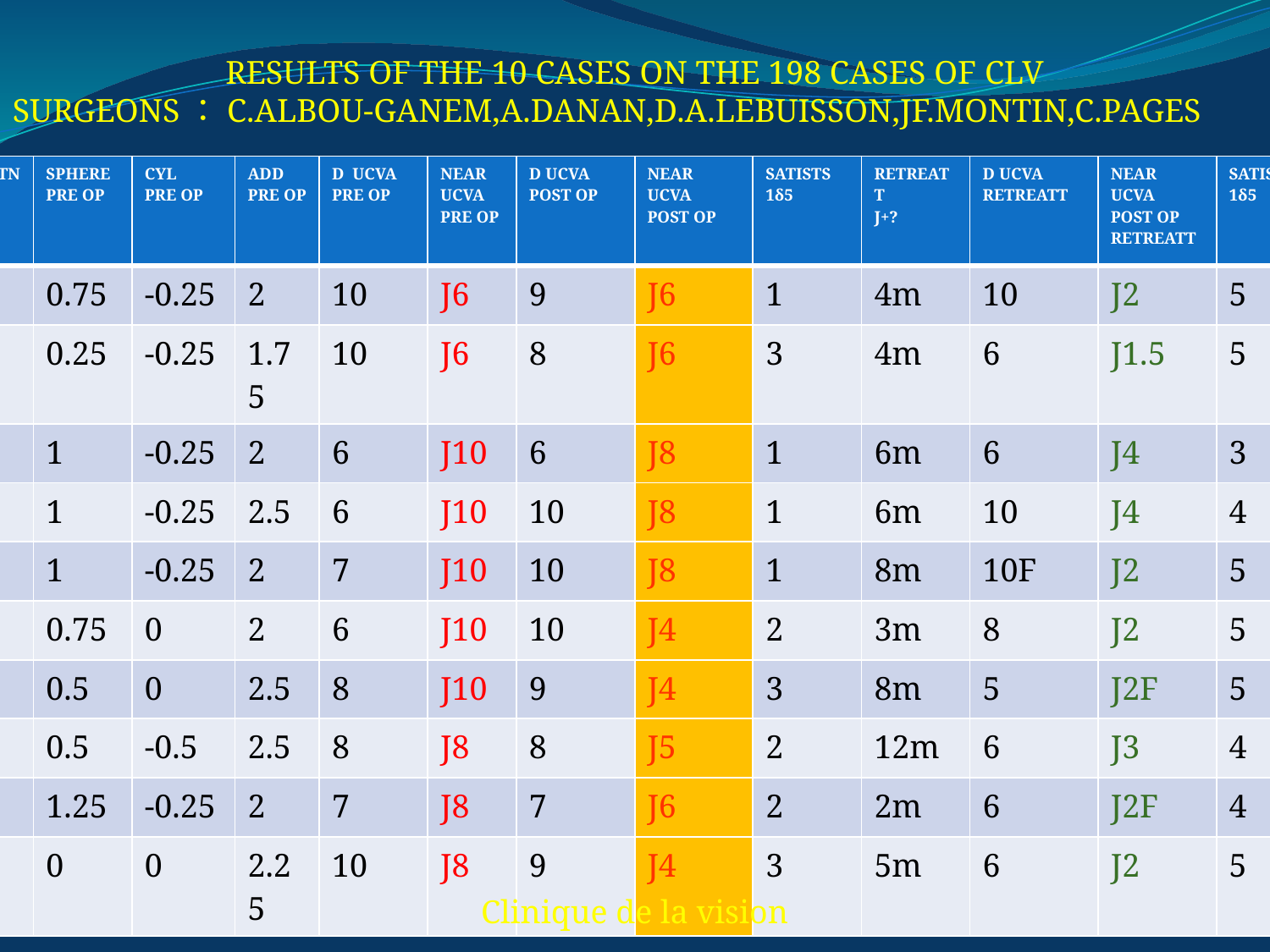

RESULTS OF THE 10 CASES ON THE 198 CASES OF CLV
SURGEONS：C.ALBOU-GANEM,A.DANAN,D.A.LEBUISSON,JF.MONTIN,C.PAGES
| PATIENTN | SPHERE PRE OP | CYL PRE OP | ADD PRE OP | D UCVA PRE OP | NEAR UCVA PRE OP | D UCVA POST OP | NEAR UCVA POST OP | SATISTS 1δ5 | RETREATT J+? | D UCVA RETREATT | NEAR UCVA POST OP RETREATT | SATISTS 1δ5 |
| --- | --- | --- | --- | --- | --- | --- | --- | --- | --- | --- | --- | --- |
| N1 | 0.75 | -0.25 | 2 | 10 | J6 | 9 | J6 | 1 | 4m | 10 | J2 | 5 |
| N2 | 0.25 | -0.25 | 1.75 | 10 | J6 | 8 | J6 | 3 | 4m | 6 | J1.5 | 5 |
| N3 | 1 | -0.25 | 2 | 6 | J10 | 6 | J8 | 1 | 6m | 6 | J4 | 3 |
| N4 | 1 | -0.25 | 2.5 | 6 | J10 | 10 | J8 | 1 | 6m | 10 | J4 | 4 |
| N5 | 1 | -0.25 | 2 | 7 | J10 | 10 | J8 | 1 | 8m | 10F | J2 | 5 |
| N6 | 0.75 | 0 | 2 | 6 | J10 | 10 | J4 | 2 | 3m | 8 | J2 | 5 |
| N7 | 0.5 | 0 | 2.5 | 8 | J10 | 9 | J4 | 3 | 8m | 5 | J2F | 5 |
| N8 | 0.5 | -0.5 | 2.5 | 8 | J8 | 8 | J5 | 2 | 12m | 6 | J3 | 4 |
| N9 | 1.25 | -0.25 | 2 | 7 | J8 | 7 | J6 | 2 | 2m | 6 | J2F | 4 |
| N10 | 0 | 0 | 2.25 | 10 | J8 | 9 | J4 | 3 | 5m | 6 | J2 | 5 |
Clinique de la vision